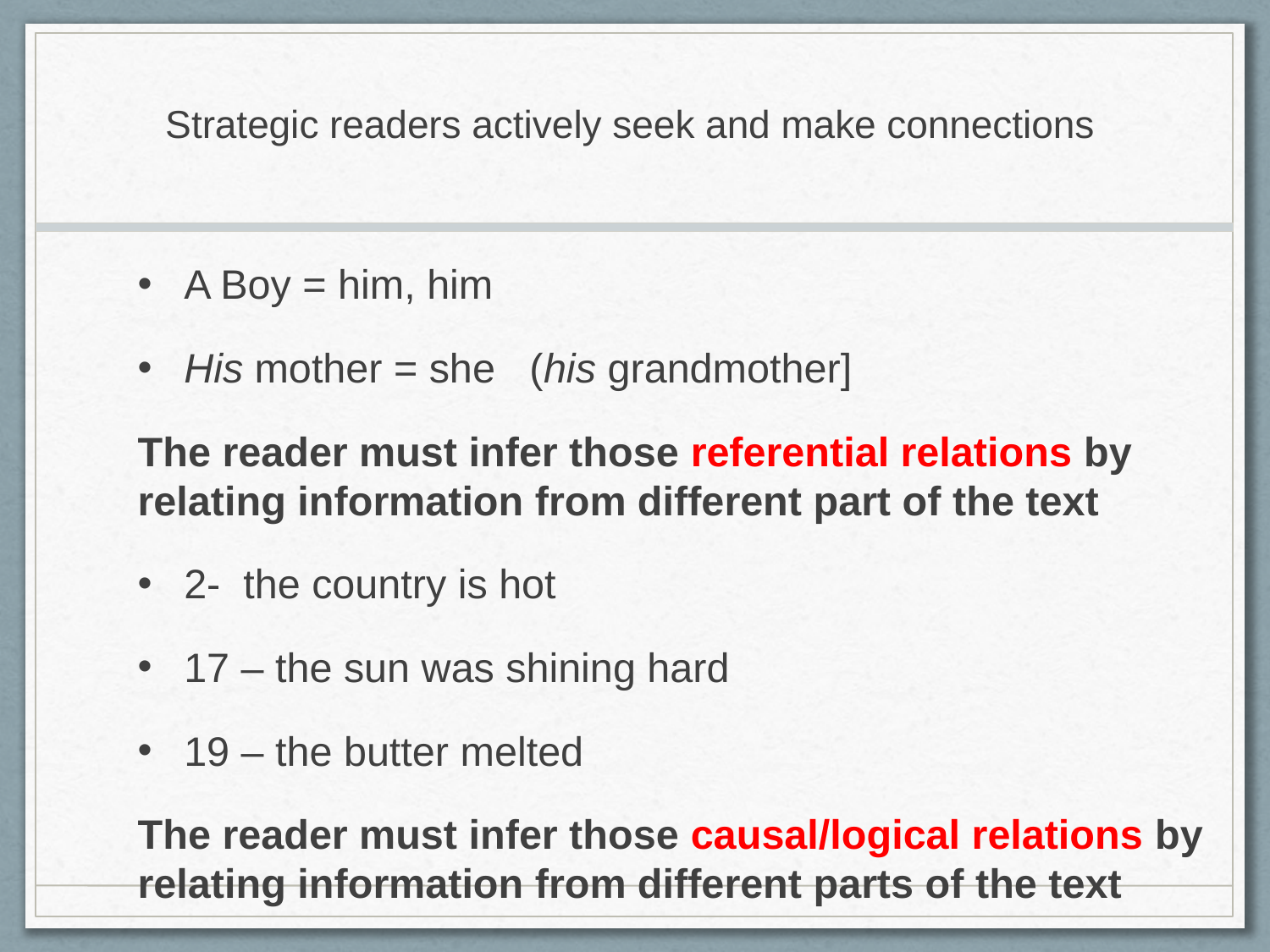

# Strategic readers actively seek and make connections
A Boy = him, him
His mother = she   (his grandmother]
The reader must infer those referential relations by relating information from different part of the text
2-  the country is hot
17 – the sun was shining hard
19 – the butter melted
The reader must infer those causal/logical relations by relating information from different parts of the text